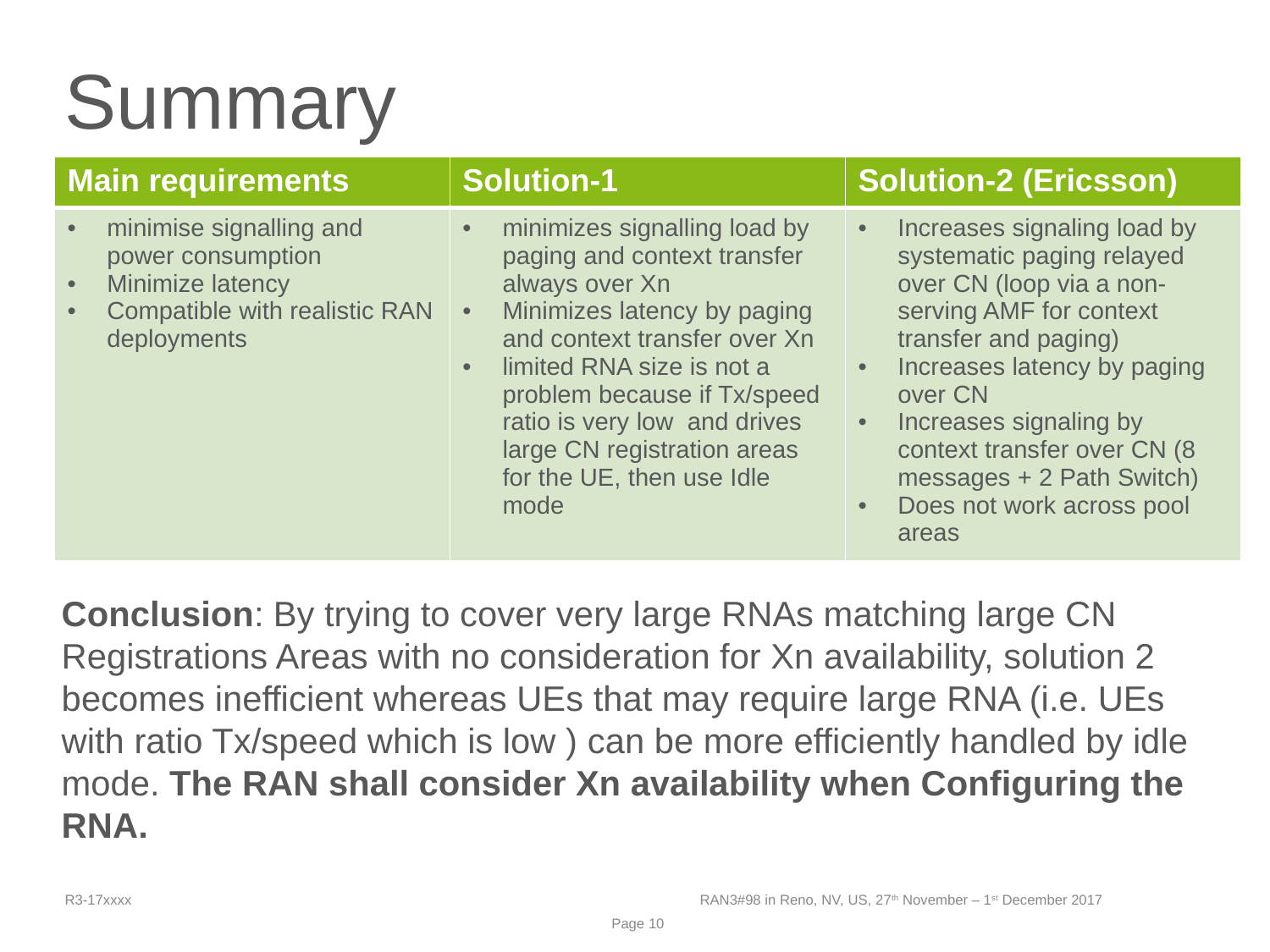

# Summary
| Main requirements | Solution-1 | Solution-2 (Ericsson) |
| --- | --- | --- |
| minimise signalling and power consumption Minimize latency Compatible with realistic RAN deployments | minimizes signalling load by paging and context transfer always over Xn Minimizes latency by paging and context transfer over Xn limited RNA size is not a problem because if Tx/speed ratio is very low and drives large CN registration areas for the UE, then use Idle mode | Increases signaling load by systematic paging relayed over CN (loop via a non-serving AMF for context transfer and paging) Increases latency by paging over CN Increases signaling by context transfer over CN (8 messages + 2 Path Switch) Does not work across pool areas |
Conclusion: By trying to cover very large RNAs matching large CN Registrations Areas with no consideration for Xn availability, solution 2 becomes inefficient whereas UEs that may require large RNA (i.e. UEs with ratio Tx/speed which is low ) can be more efficiently handled by idle mode. The RAN shall consider Xn availability when Configuring the RNA.